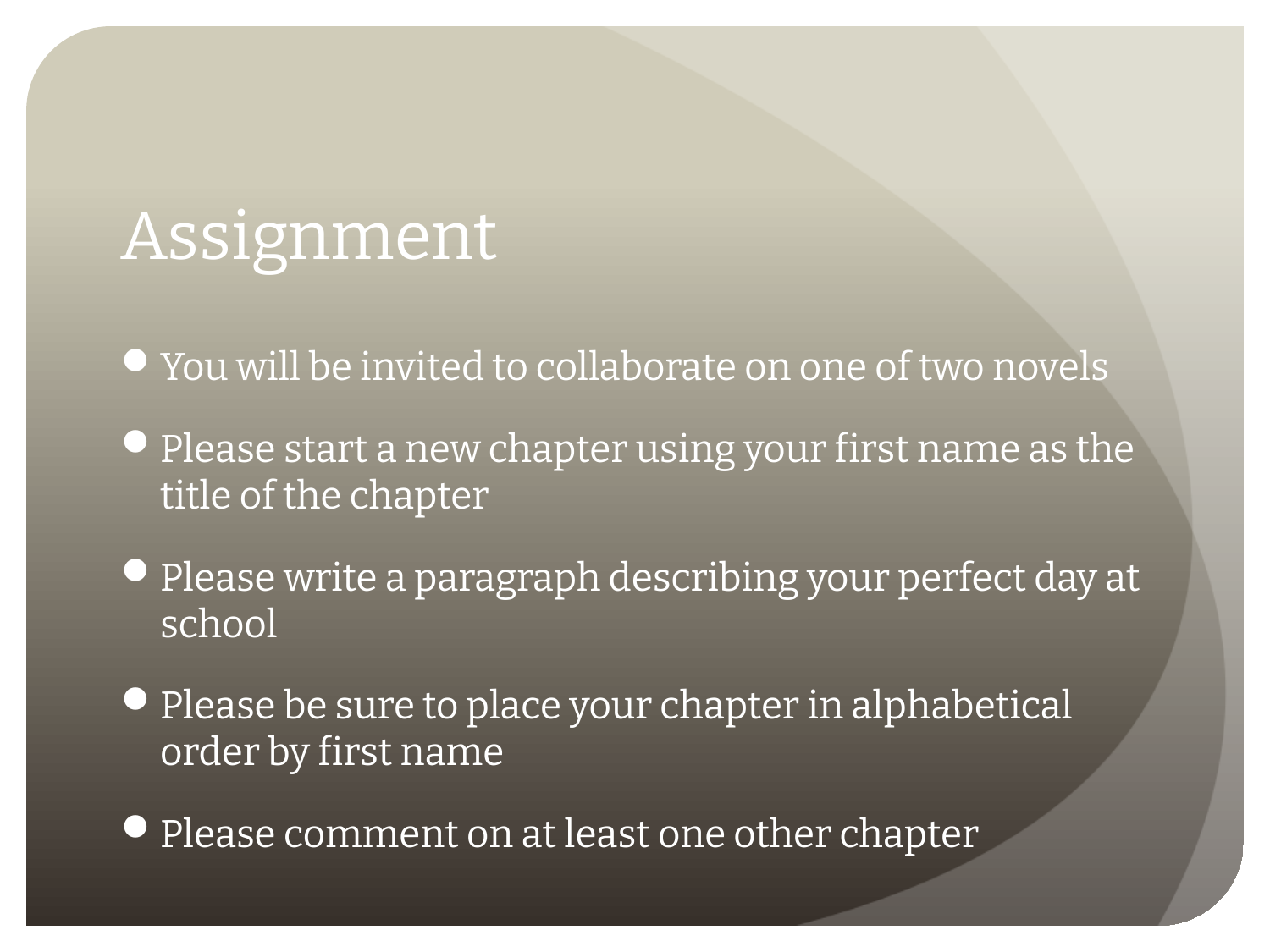

# Assignment
You will be invited to collaborate on one of two novels
Please start a new chapter using your first name as the title of the chapter
Please write a paragraph describing your perfect day at school
Please be sure to place your chapter in alphabetical order by first name
Please comment on at least one other chapter